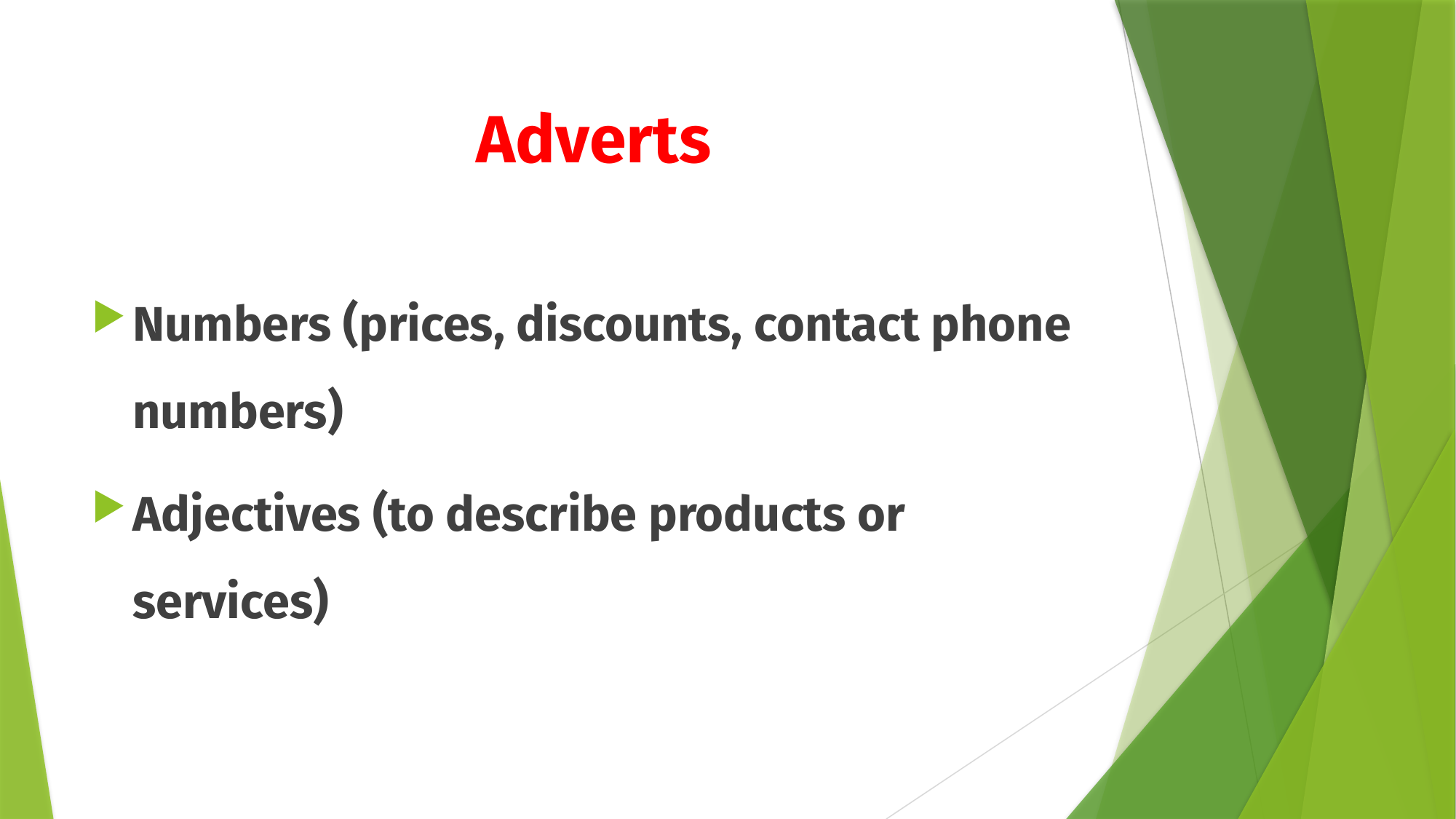

# Adverts
Numbers (prices, discounts, contact phone numbers)
Adjectives (to describe products or services)